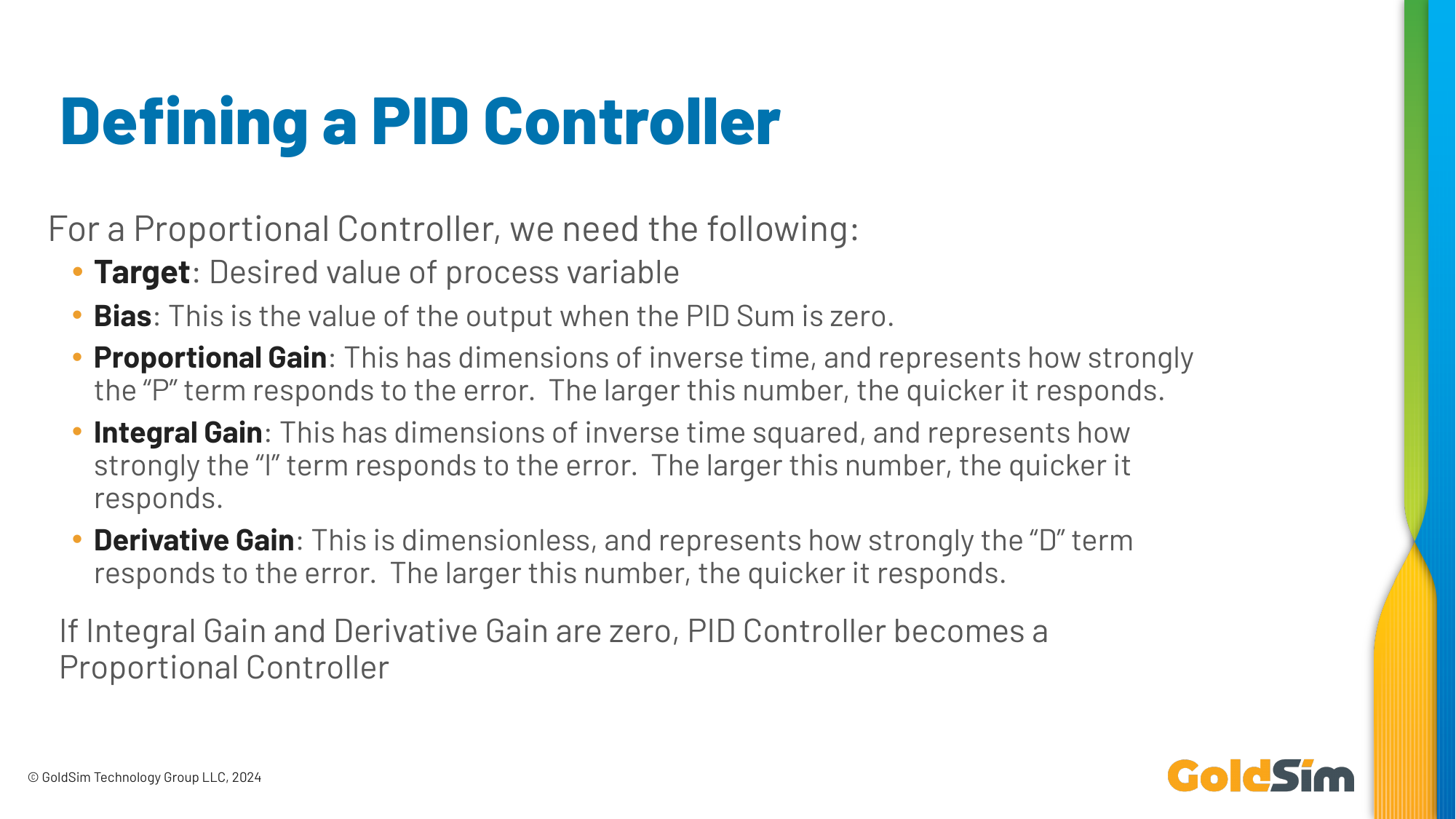

# Defining a PID Controller
For a Proportional Controller, we need the following:
Target: Desired value of process variable
Bias: This is the value of the output when the PID Sum is zero.
Proportional Gain: This has dimensions of inverse time, and represents how strongly the “P” term responds to the error.  The larger this number, the quicker it responds.
Integral Gain: This has dimensions of inverse time squared, and represents how strongly the “I” term responds to the error.  The larger this number, the quicker it responds.
Derivative Gain: This is dimensionless, and represents how strongly the “D” term responds to the error.  The larger this number, the quicker it responds.
If Integral Gain and Derivative Gain are zero, PID Controller becomes a Proportional Controller

© GoldSim Technology Group LLC, 2024